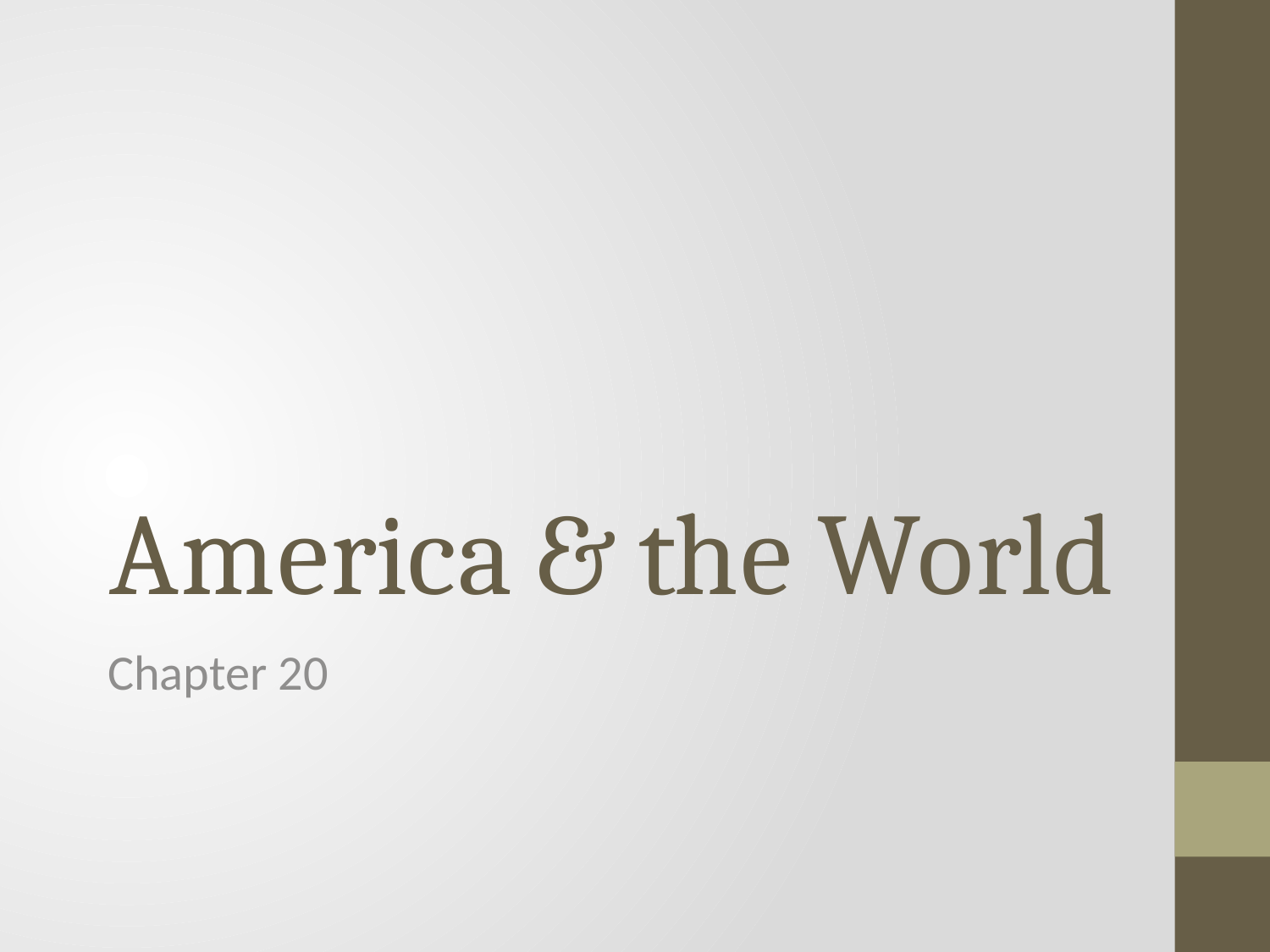

# America & the World
Chapter 20